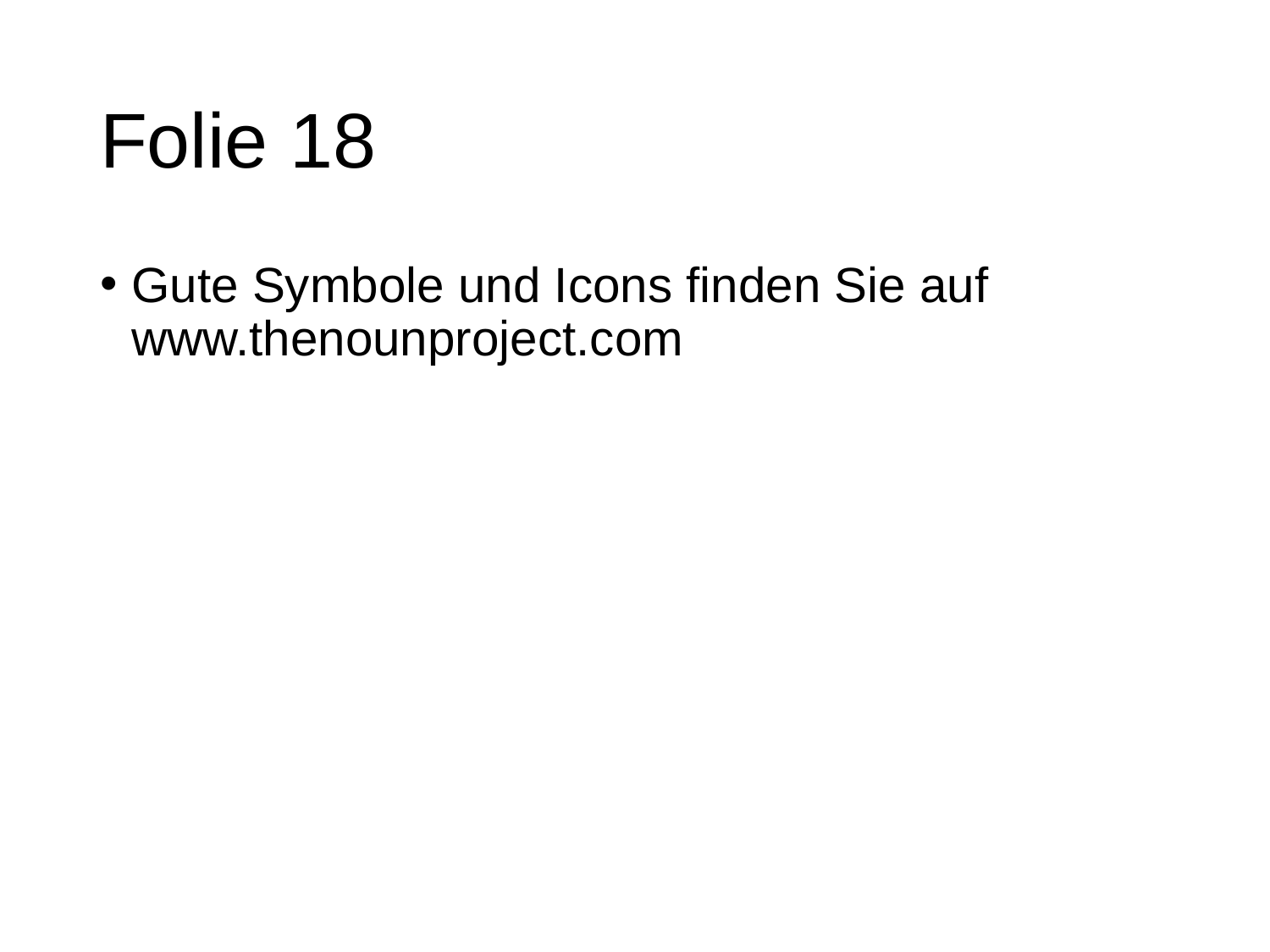

# Folie 18
Gute Symbole und Icons finden Sie auf www.thenounproject.com